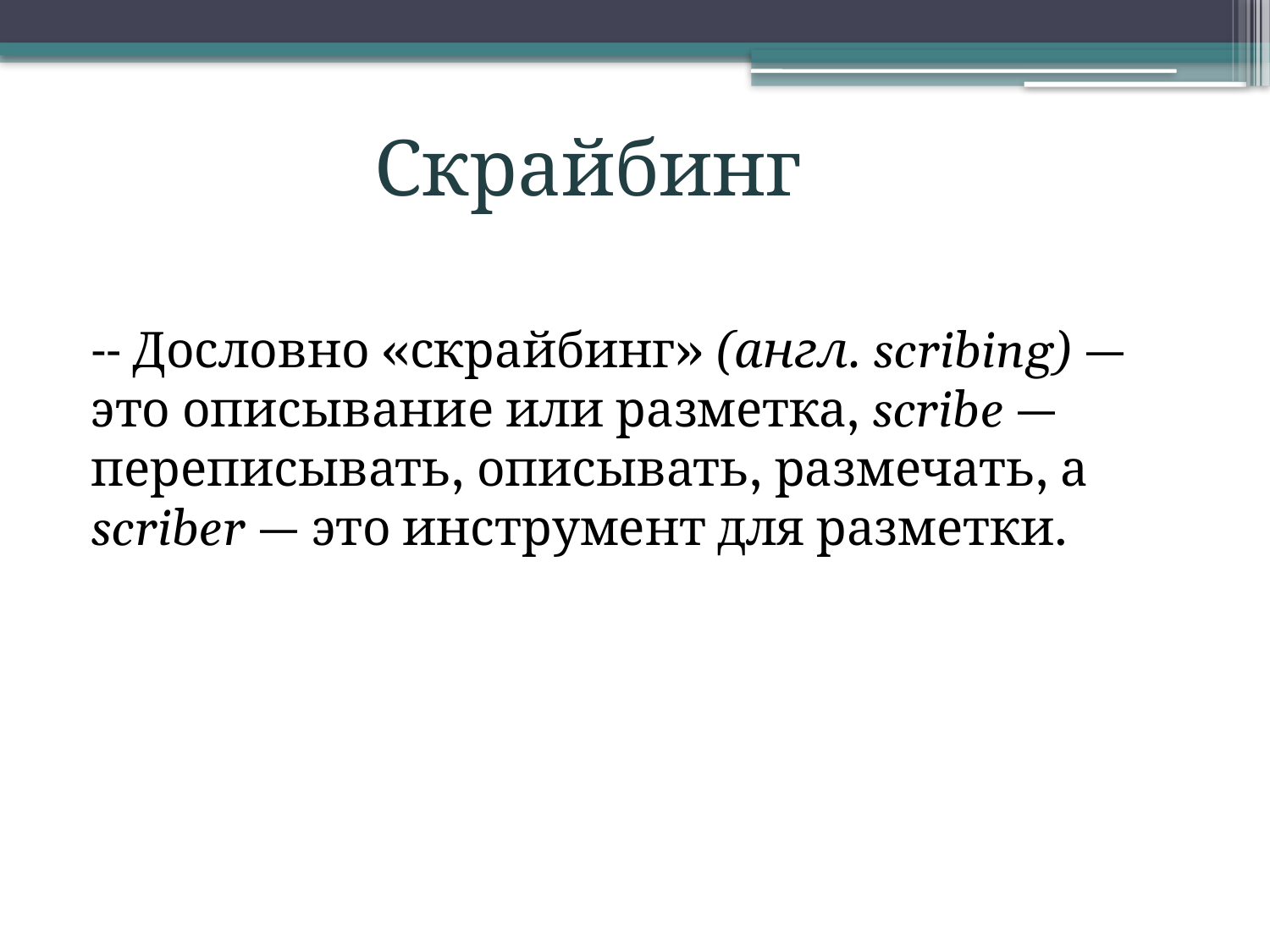

# Скрайбинг
-- Дословно «скрайбинг» (англ. scribing) — это описывание или разметка, scribe — переписывать, описывать, размечать, а  scriber — это инструмент для разметки.